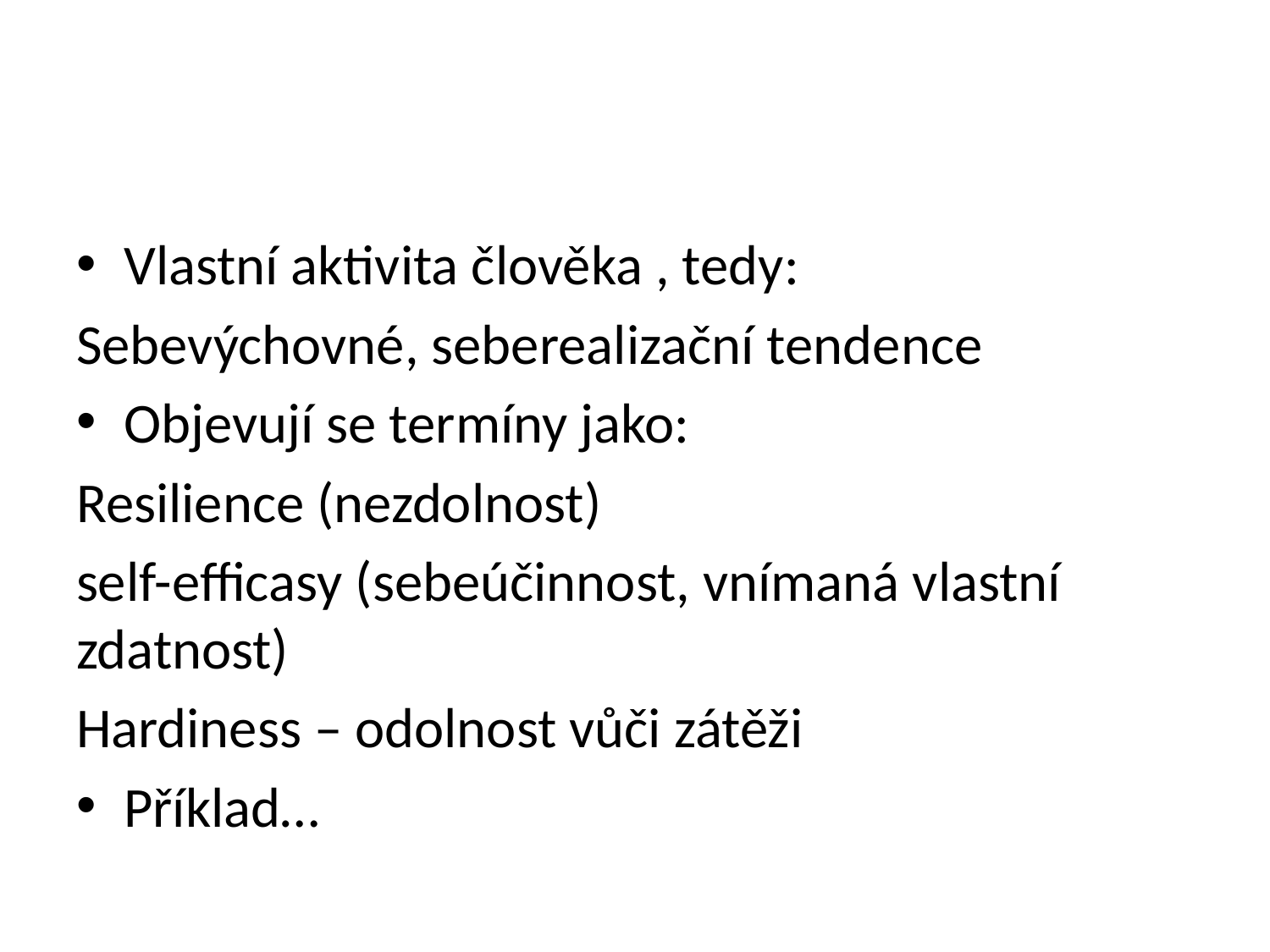

#
Vlastní aktivita člověka , tedy:
Sebevýchovné, seberealizační tendence
Objevují se termíny jako:
Resilience (nezdolnost)
self-efficasy (sebeúčinnost, vnímaná vlastní zdatnost)
Hardiness – odolnost vůči zátěži
Příklad…